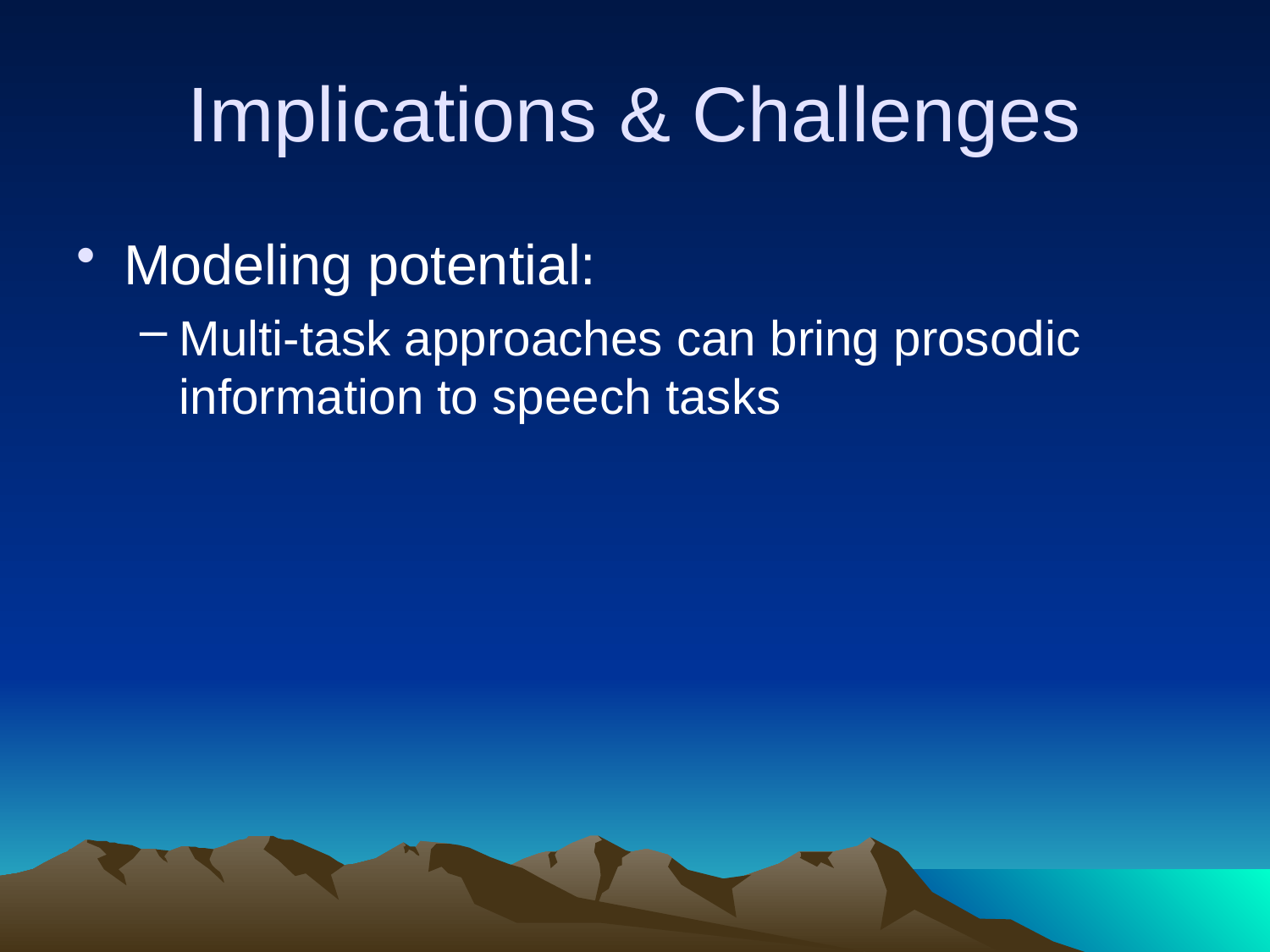

# Implications & Challenges
Modeling potential:
Multi-task approaches can bring prosodic information to speech tasks